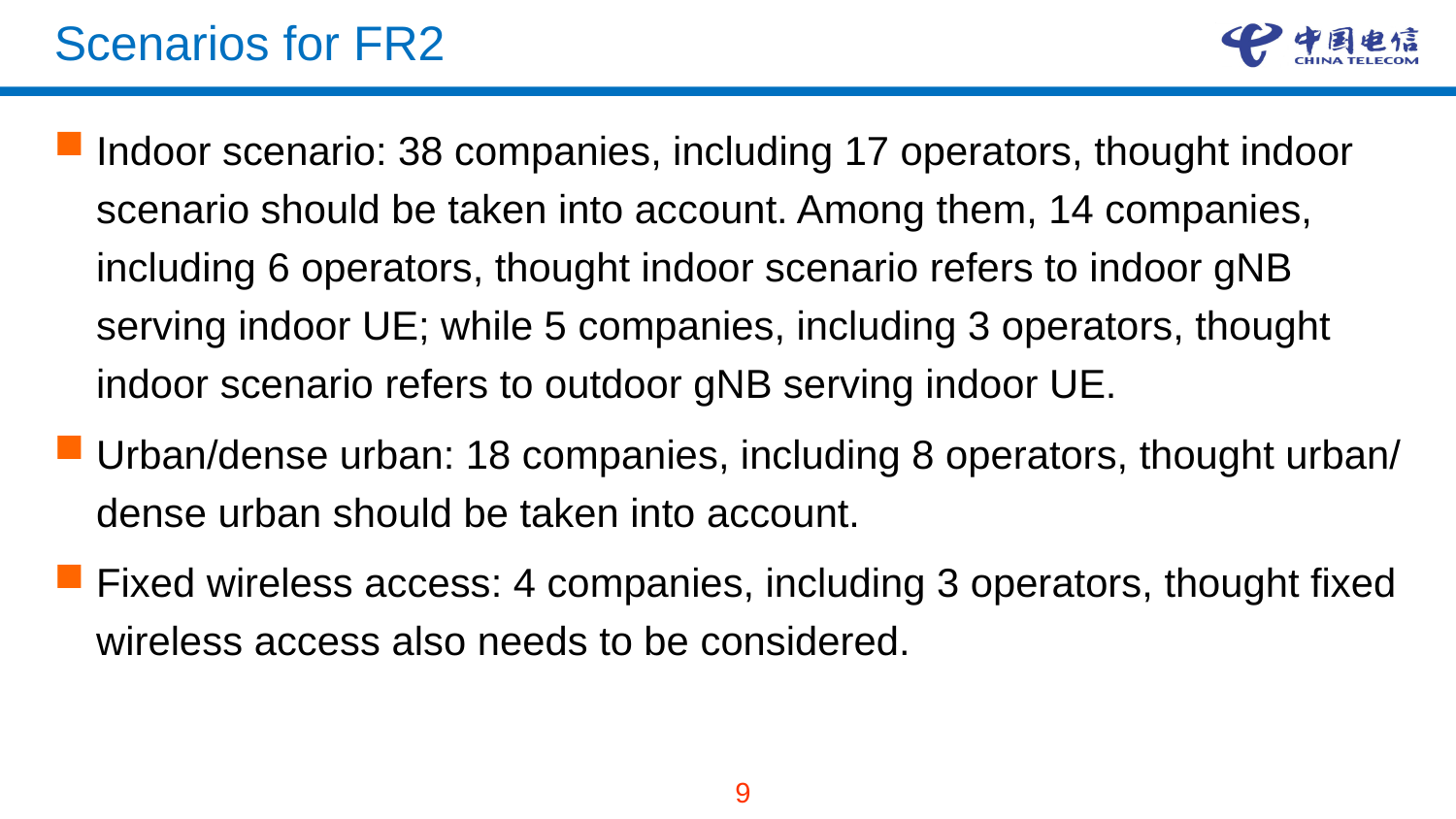

# Scenarios for FR2
Indoor scenario: 38 companies, including 17 operators, thought indoor scenario should be taken into account. Among them, 14 companies, including 6 operators, thought indoor scenario refers to indoor gNB serving indoor UE; while 5 companies, including 3 operators, thought indoor scenario refers to outdoor gNB serving indoor UE.
Urban/dense urban: 18 companies, including 8 operators, thought urban/ dense urban should be taken into account.
Fixed wireless access: 4 companies, including 3 operators, thought fixed wireless access also needs to be considered.
9